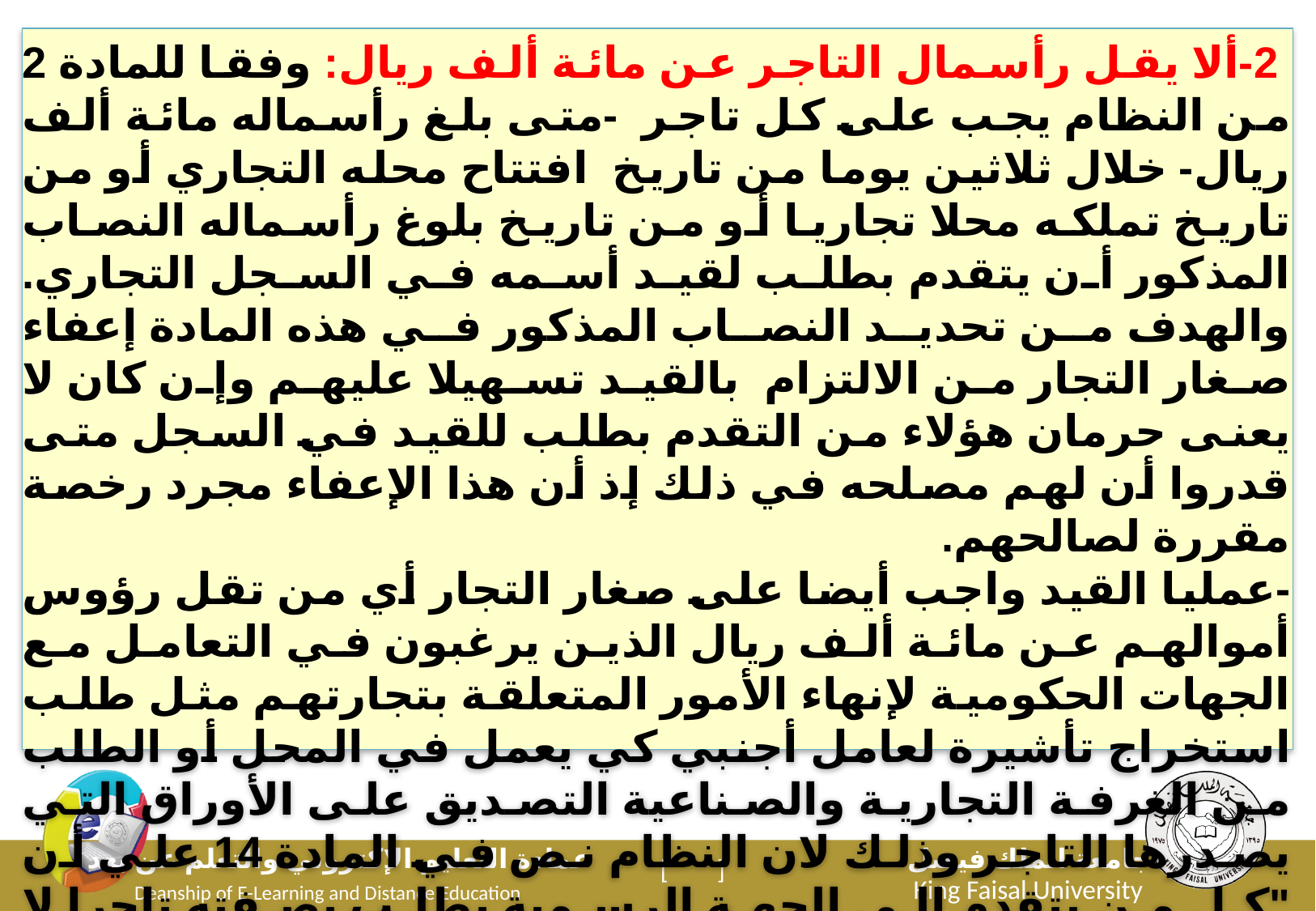

2-ألا يقل رأسمال التاجر عن مائة ألف ريال: وفقا للمادة 2 من النظام يجب على كل تاجر  -متى بلغ رأسماله مائة ألف ريال- خلال ثلاثين يوما من تاريخ  افتتاح محله التجاري أو من تاريخ تملكه محلا تجاريا أو من تاريخ بلوغ رأسماله النصاب المذكور أن يتقدم بطلب لقيد أسمه في السجل التجاري. والهدف من تحديد النصاب المذكور في هذه المادة إعفاء صغار التجار من الالتزام  بالقيد تسهيلا عليهم وإن كان لا يعنى حرمان هؤلاء من التقدم بطلب للقيد في السجل متى قدروا أن لهم مصلحه في ذلك إذ أن هذا الإعفاء مجرد رخصة مقررة لصالحهم.
-عمليا القيد واجب أيضا على صغار التجار أي من تقل رؤوس أموالهم عن مائة ألف ريال الذين يرغبون في التعامل مع الجهات الحكومية لإنهاء الأمور المتعلقة بتجارتهم مثل طلب استخراج تأشيرة لعامل أجنبي كي يعمل في المحل أو الطلب من الغرفة التجارية والصناعية التصديق على الأوراق التي يصدرها التاجر وذلك لان النظام نص في المادة 14 علي أن "كل من يتقدم إلي الجهة الرسمية بطلب بصفته تاجرا لا يقبل طلبه بهذه الصفة ما لم يكن مقيدا في السجل التجاري".